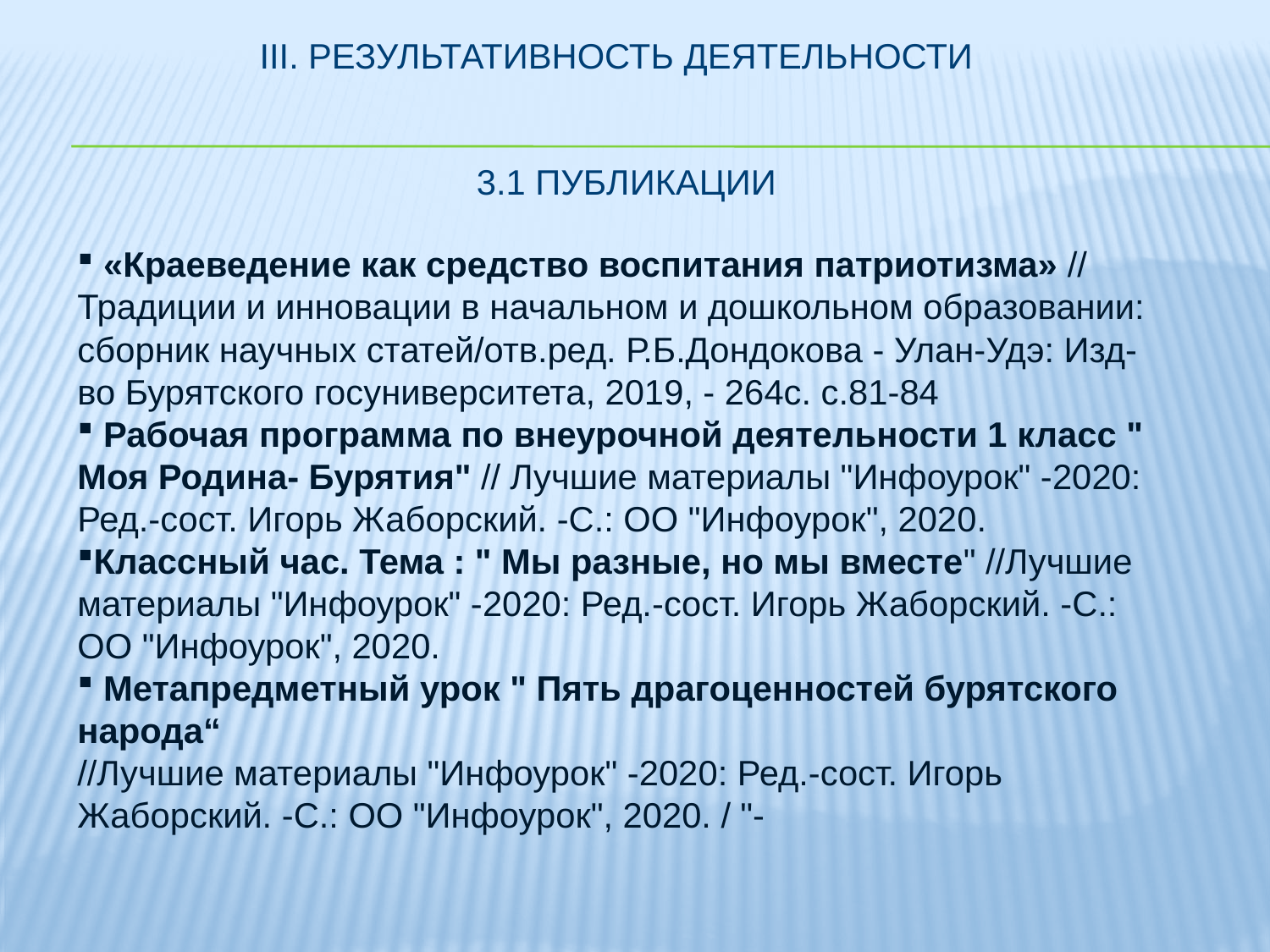

III. Результативность деятельности
# 3.1 ПУБЛИКАЦИИ
 «Краеведение как средство воспитания патриотизма» // Традиции и инновации в начальном и дошкольном образовании: сборник научных статей/отв.ред. Р.Б.Дондокова - Улан-Удэ: Изд-во Бурятского госуниверситета, 2019, - 264с. с.81-84
 Рабочая программа по внеурочной деятельности 1 класс " Моя Родина- Бурятия" // Лучшие материалы "Инфоурок" -2020: Ред.-сост. Игорь Жаборский. -С.: ОО "Инфоурок", 2020.
Классный час. Тема : " Мы разные, но мы вместе" //Лучшие материалы "Инфоурок" -2020: Ред.-сост. Игорь Жаборский. -С.: ОО "Инфоурок", 2020.
 Метапредметный урок " Пять драгоценностей бурятского народа“
//Лучшие материалы "Инфоурок" -2020: Ред.-сост. Игорь Жаборский. -С.: ОО "Инфоурок", 2020. / "-